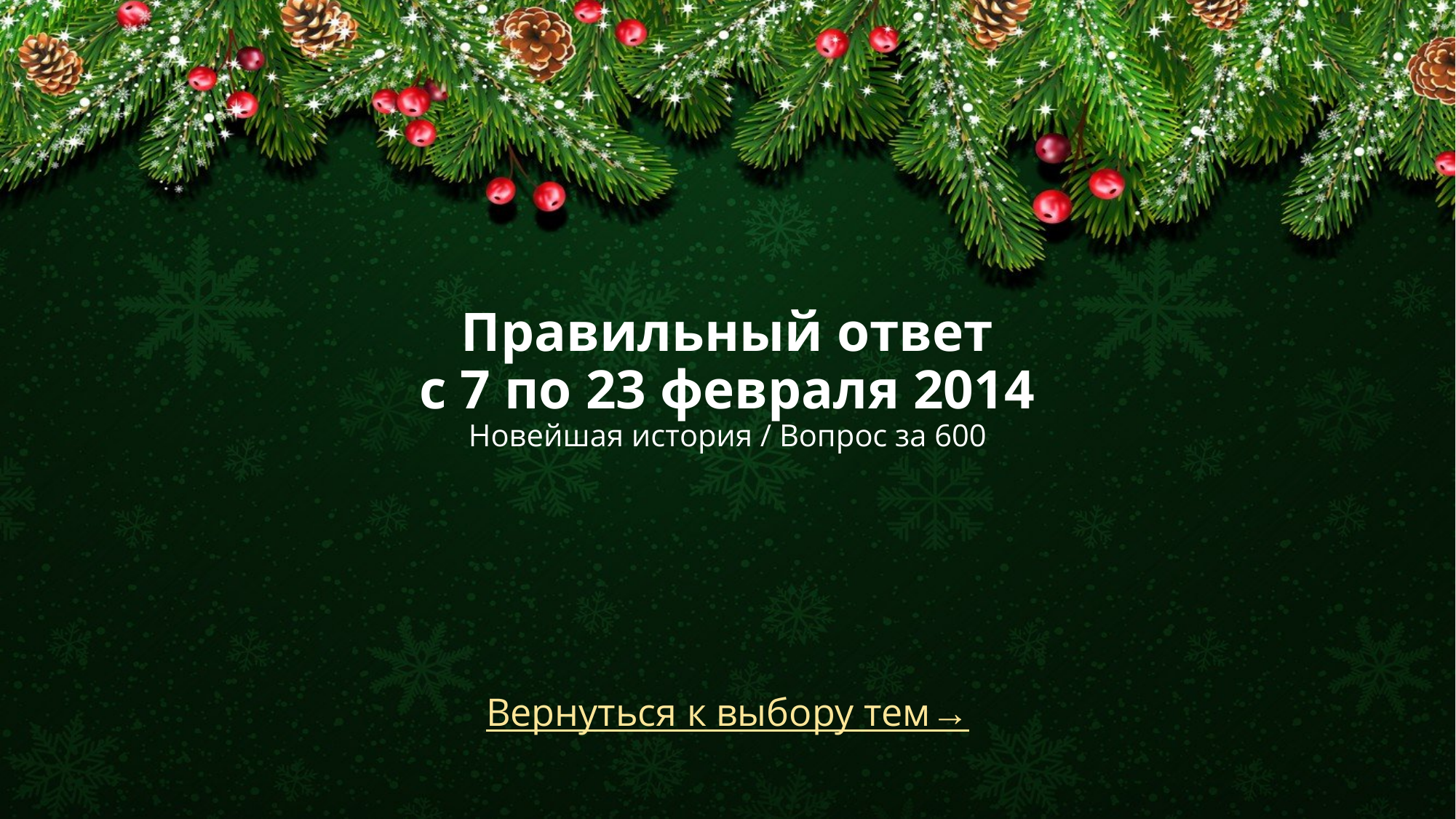

# Правильный ответ с 7 по 23 февраля 2014 Новейшая история / Вопрос за 600
Вернуться к выбору тем→